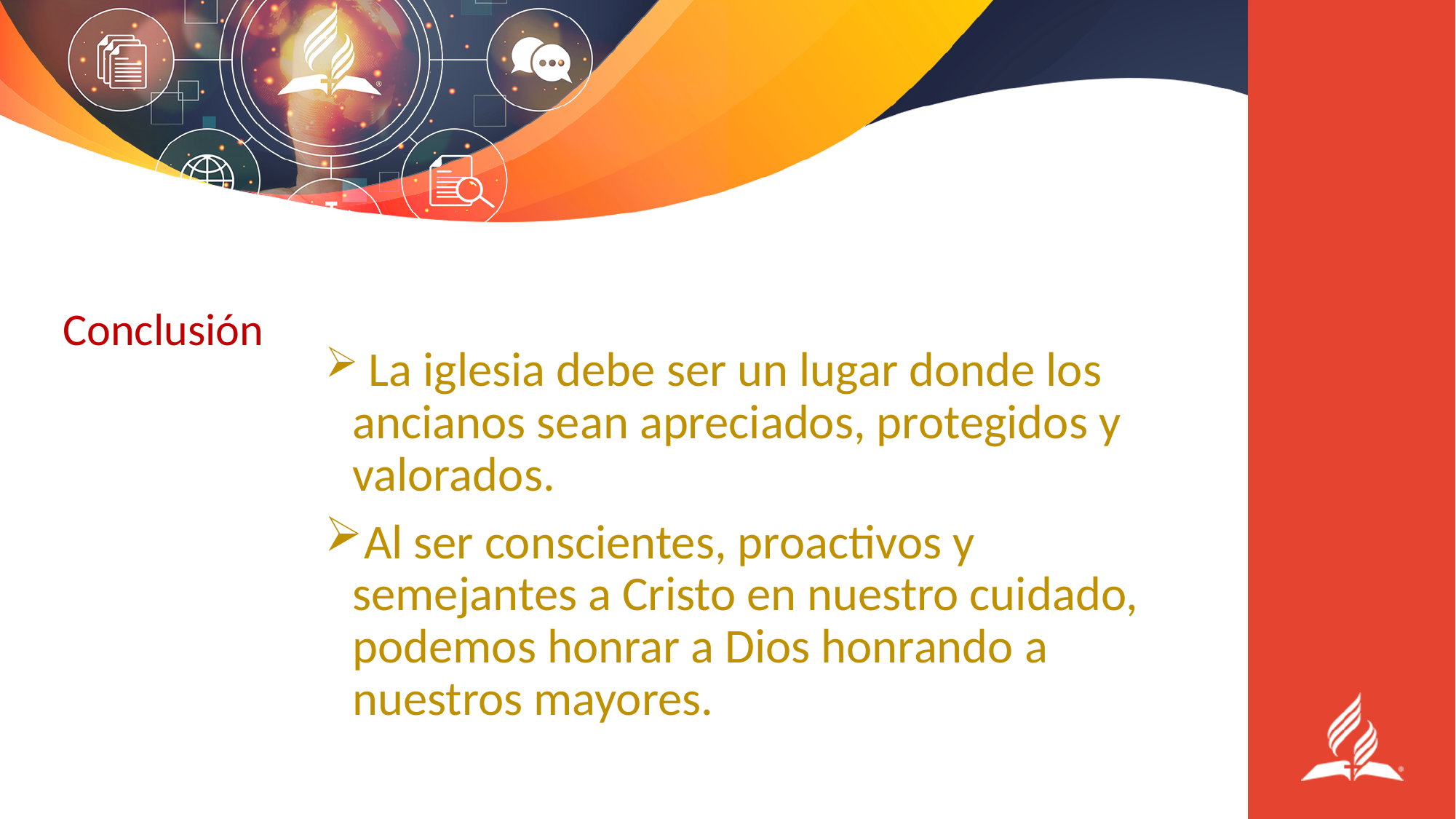

# Conclusión

 La iglesia debe ser un lugar donde los ancianos sean apreciados, protegidos y valorados.
Al ser conscientes, proactivos y semejantes a Cristo en nuestro cuidado, podemos honrar a Dios honrando a nuestros mayores.